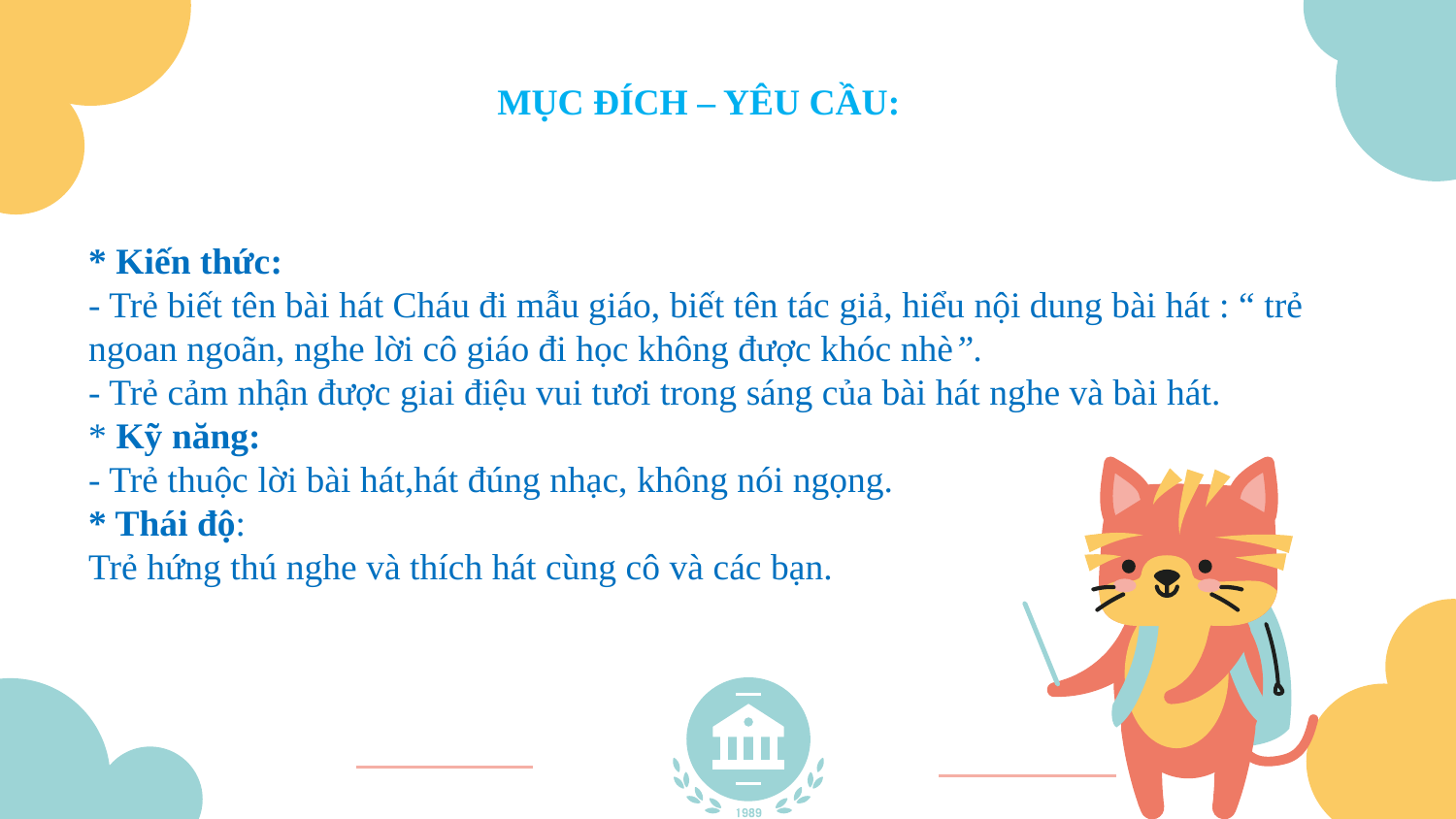

MỤC ĐÍCH – YÊU CẦU:
* Kiến thức:
- Trẻ biết tên bài hát Cháu đi mẫu giáo, biết tên tác giả, hiểu nội dung bài hát : “ trẻ ngoan ngoãn, nghe lời cô giáo đi học không được khóc nhè”.
- Trẻ cảm nhận được giai điệu vui tươi trong sáng của bài hát nghe và bài hát.
* Kỹ năng:
- Trẻ thuộc lời bài hát,hát đúng nhạc, không nói ngọng.
* Thái độ:
Trẻ hứng thú nghe và thích hát cùng cô và các bạn.